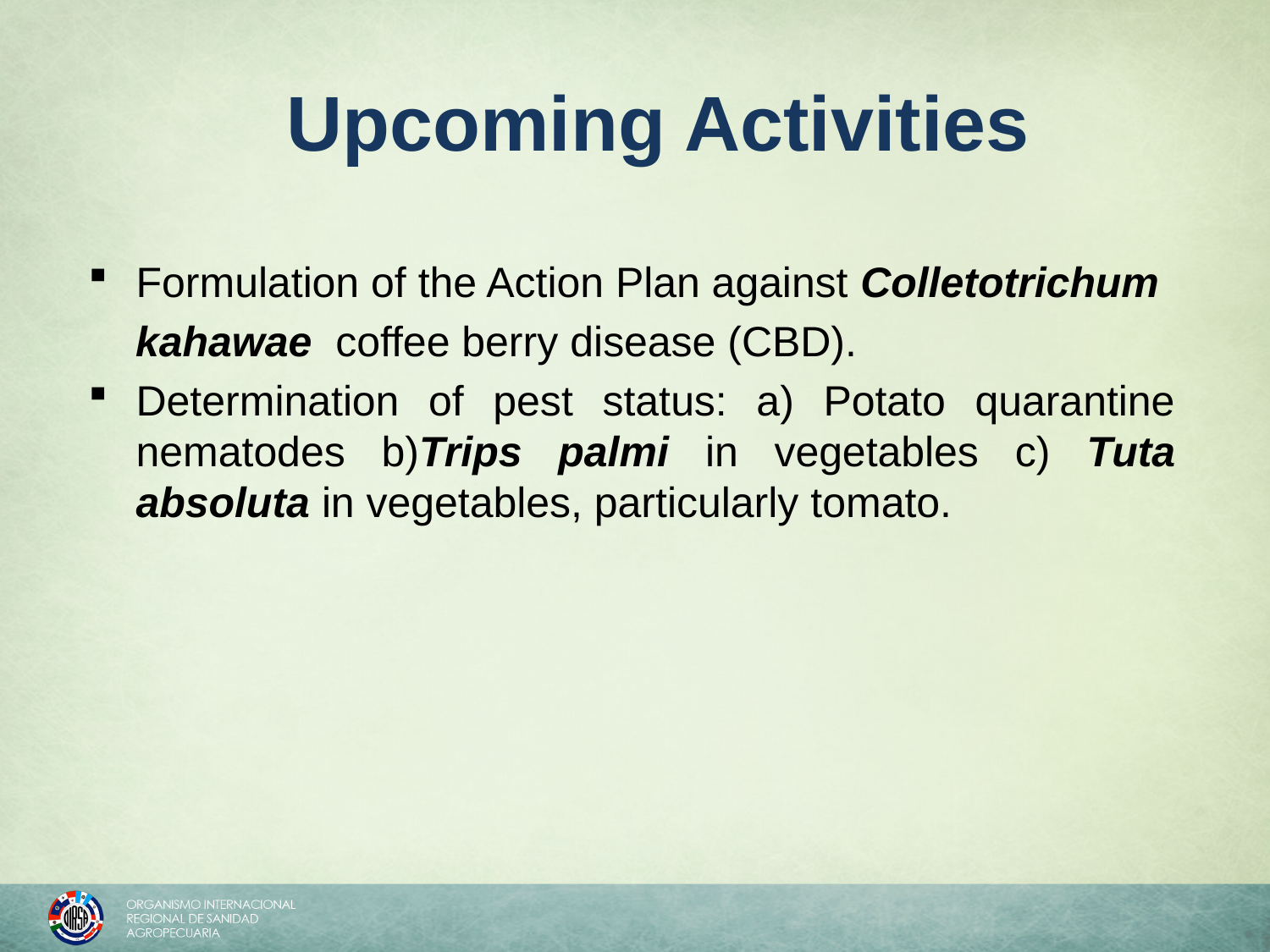

Upcoming Activities
Formulation of the Action Plan against Colletotrichum
    kahawae  coffee berry disease (CBD).
Determination of pest status: a) Potato quarantine nematodes b)Trips palmi in vegetables c) Tuta absoluta in vegetables, particularly tomato.